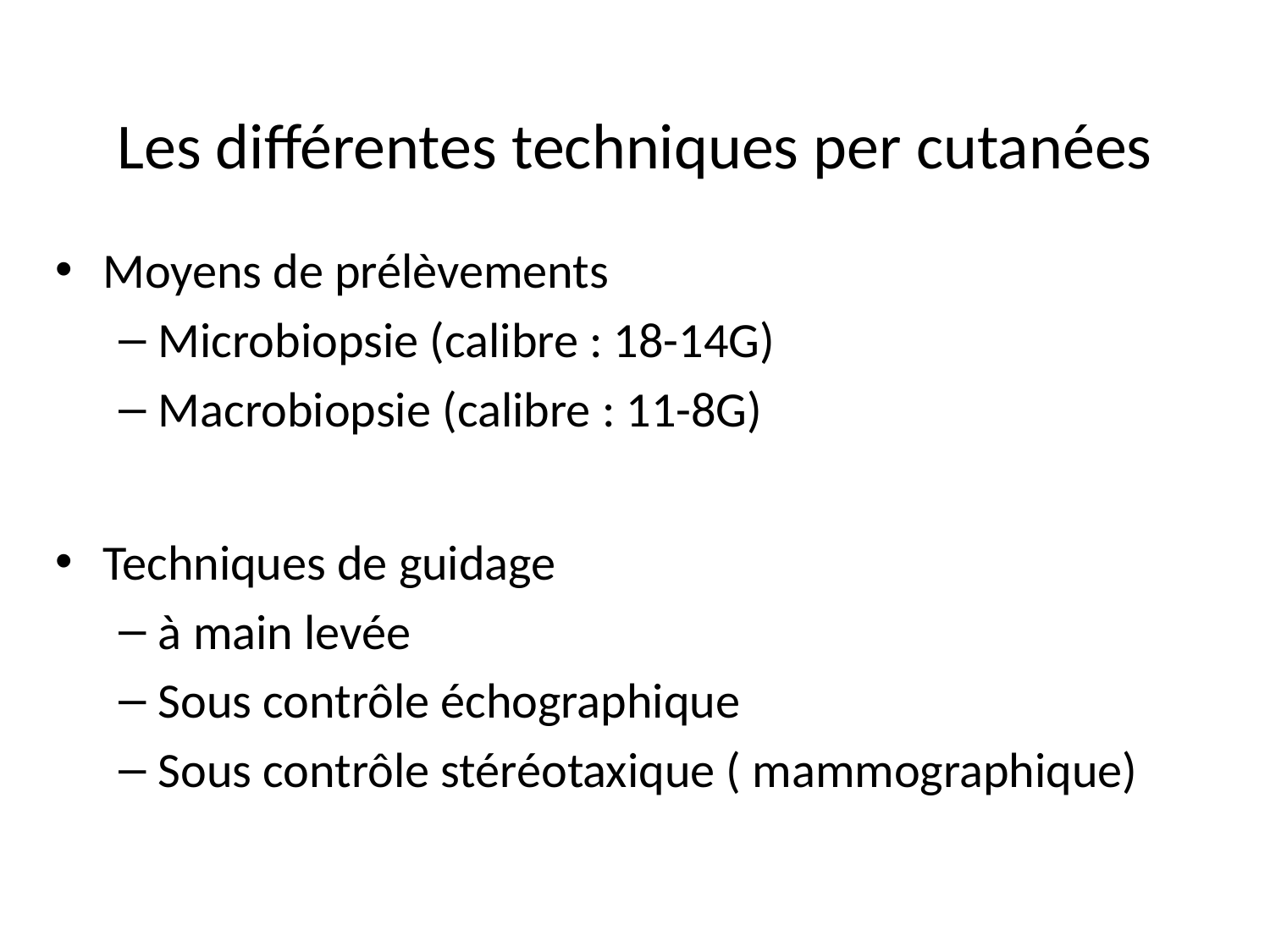

# Les différentes techniques per cutanées
Moyens de prélèvements
Microbiopsie (calibre : 18-14G)
Macrobiopsie (calibre : 11-8G)

Techniques de guidage
à main levée
Sous contrôle échographique
Sous contrôle stéréotaxique ( mammographique)